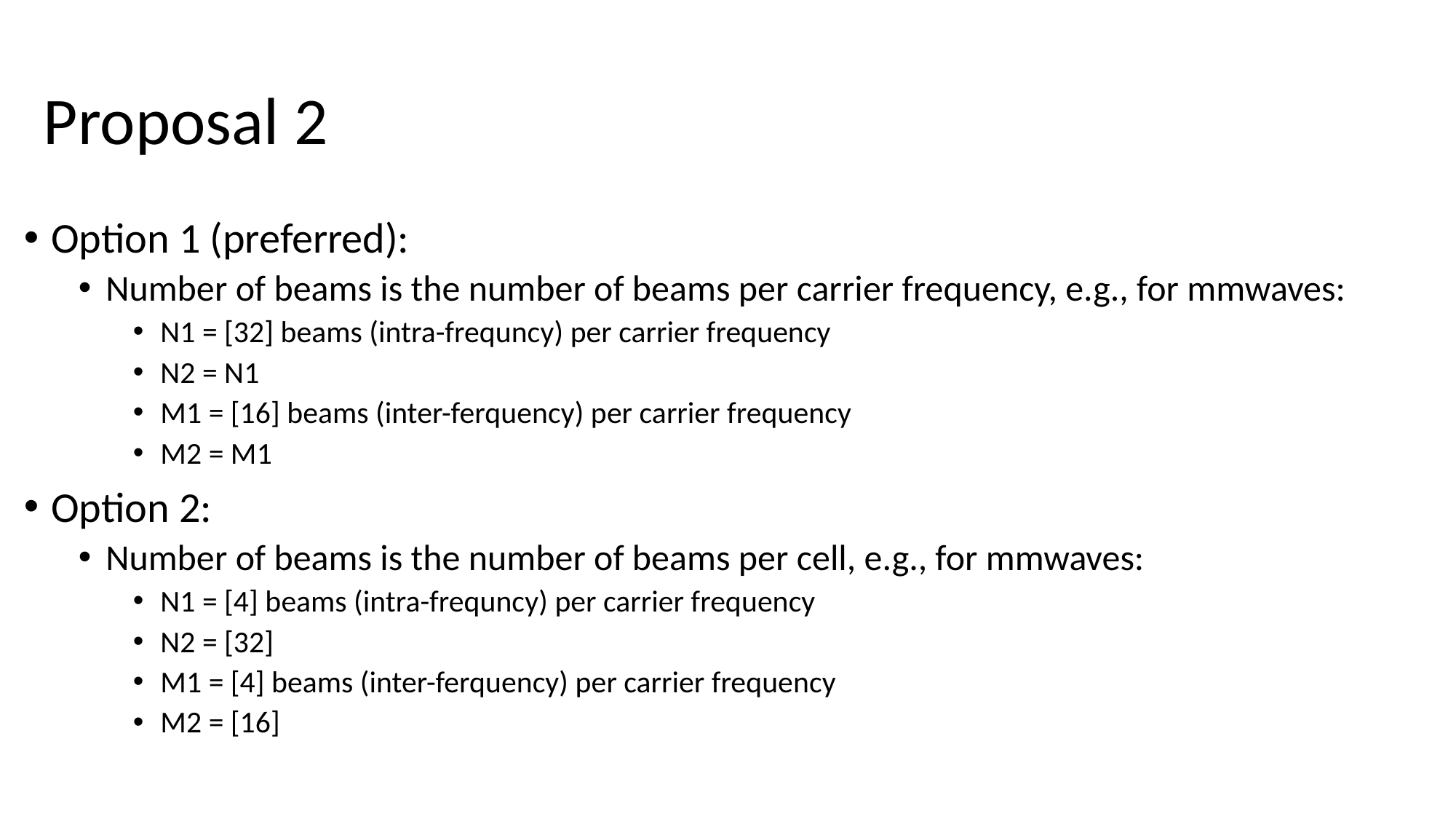

# Proposal 2
Option 1 (preferred):
Number of beams is the number of beams per carrier frequency, e.g., for mmwaves:
N1 = [32] beams (intra-frequncy) per carrier frequency
N2 = N1
M1 = [16] beams (inter-ferquency) per carrier frequency
M2 = M1
Option 2:
Number of beams is the number of beams per cell, e.g., for mmwaves:
N1 = [4] beams (intra-frequncy) per carrier frequency
N2 = [32]
M1 = [4] beams (inter-ferquency) per carrier frequency
M2 = [16]